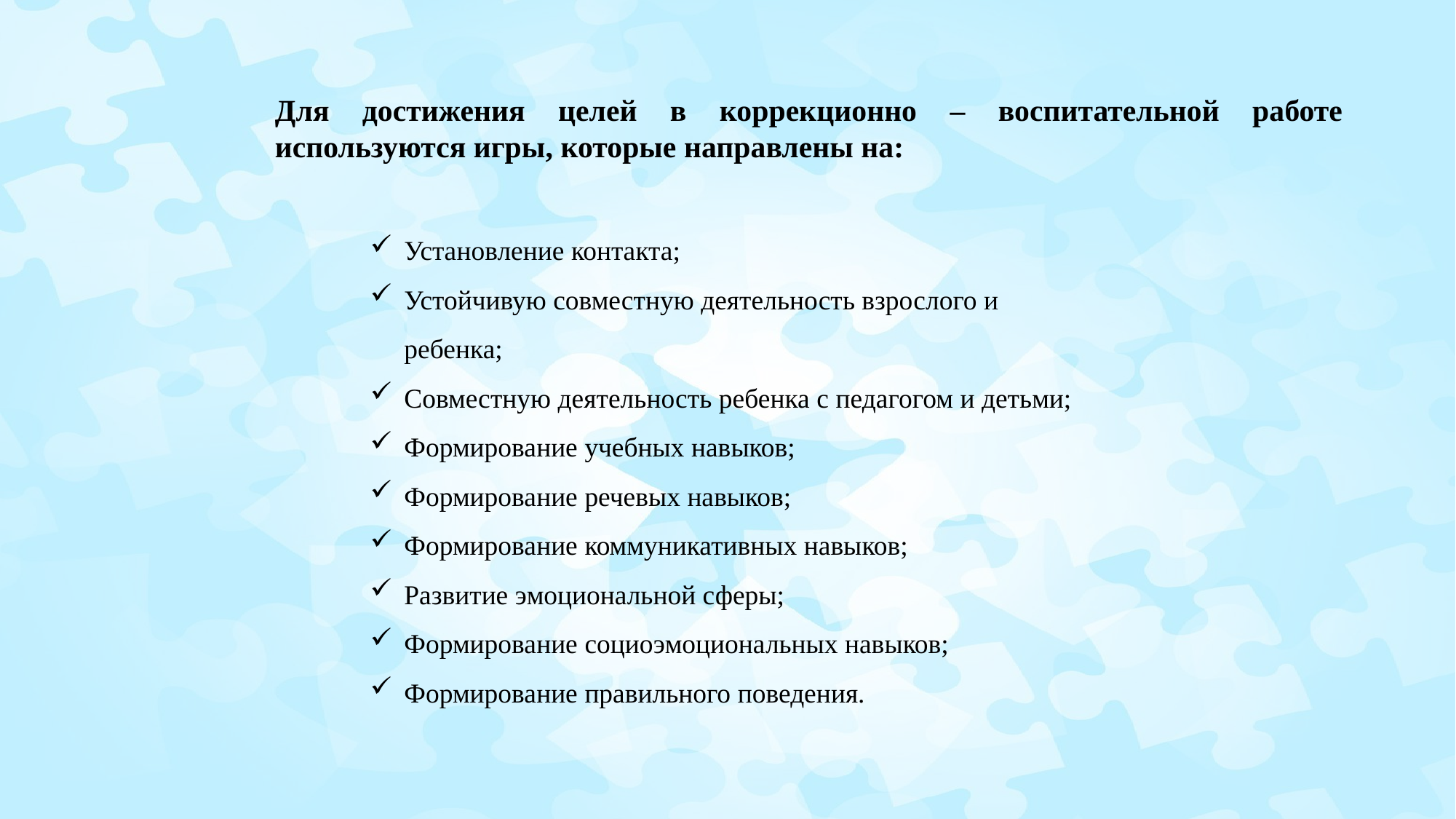

Для достижения целей в коррекционно – воспитательной работе используются игры, которые направлены на:
Установление контакта;
Устойчивую совместную деятельность взрослого и ребенка;
Совместную деятельность ребенка с педагогом и детьми;
Формирование учебных навыков;
Формирование речевых навыков;
Формирование коммуникативных навыков;
Развитие эмоциональной сферы;
Формирование социоэмоциональных навыков;
Формирование правильного поведения.